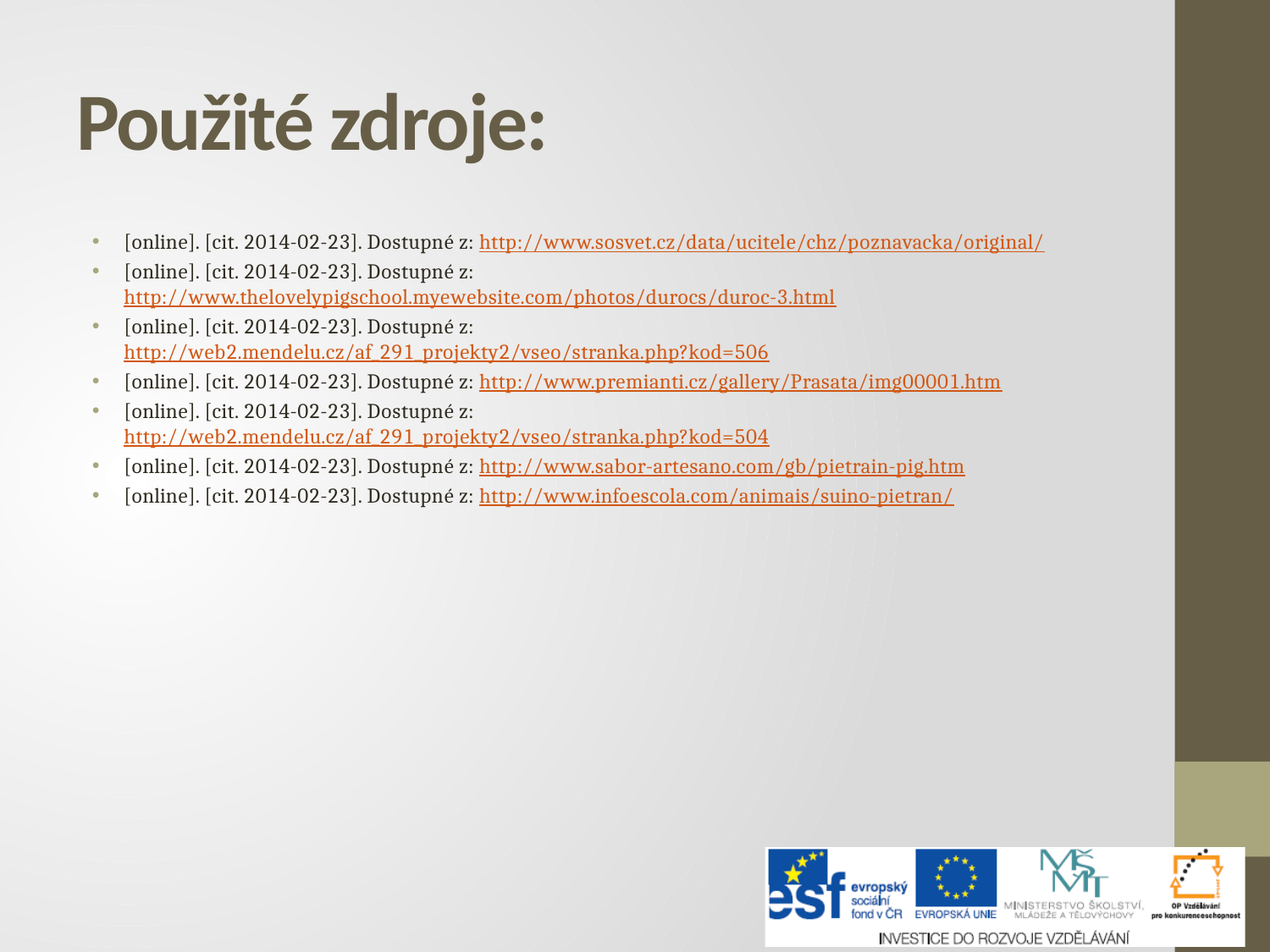

# Použité zdroje:
[online]. [cit. 2014-02-23]. Dostupné z: http://www.sosvet.cz/data/ucitele/chz/poznavacka/original/
[online]. [cit. 2014-02-23]. Dostupné z: http://www.thelovelypigschool.myewebsite.com/photos/durocs/duroc-3.html
[online]. [cit. 2014-02-23]. Dostupné z: http://web2.mendelu.cz/af_291_projekty2/vseo/stranka.php?kod=506
[online]. [cit. 2014-02-23]. Dostupné z: http://www.premianti.cz/gallery/Prasata/img00001.htm
[online]. [cit. 2014-02-23]. Dostupné z: http://web2.mendelu.cz/af_291_projekty2/vseo/stranka.php?kod=504
[online]. [cit. 2014-02-23]. Dostupné z: http://www.sabor-artesano.com/gb/pietrain-pig.htm
[online]. [cit. 2014-02-23]. Dostupné z: http://www.infoescola.com/animais/suino-pietran/